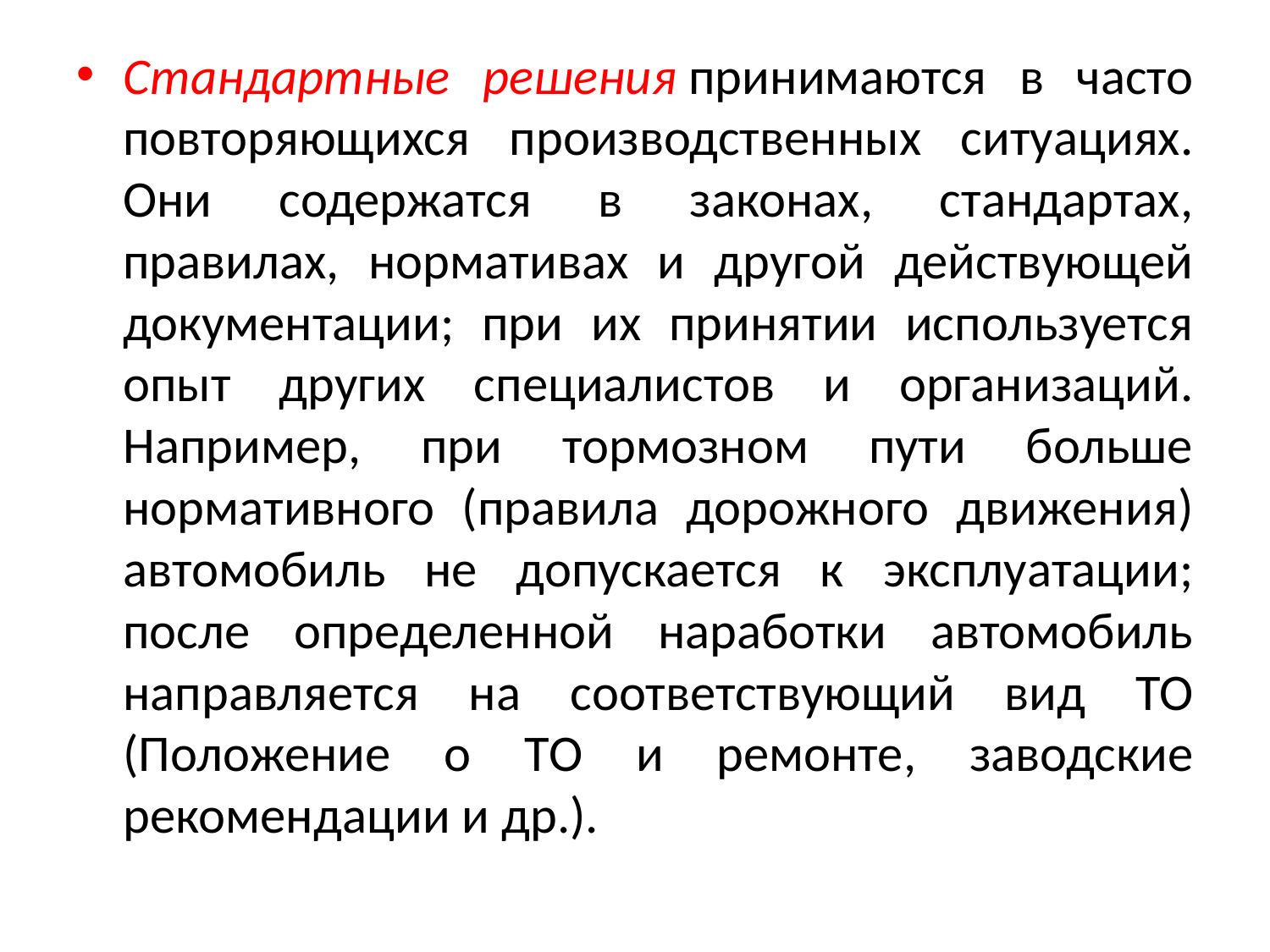

Стандартные решения принимаются в часто повторяющихся производственных ситуациях. Они содержатся в законах, стандартах, правилах, нормативах и другой действующей документации; при их принятии используется опыт других специалистов и организаций. Например, при тормозном пути больше нормативного (правила дорожного движения) автомобиль не допускается к эксплуатации; после определенной наработки автомобиль направляется на соответствующий вид ТО (Положение о ТО и ремонте, заводские рекомендации и др.).